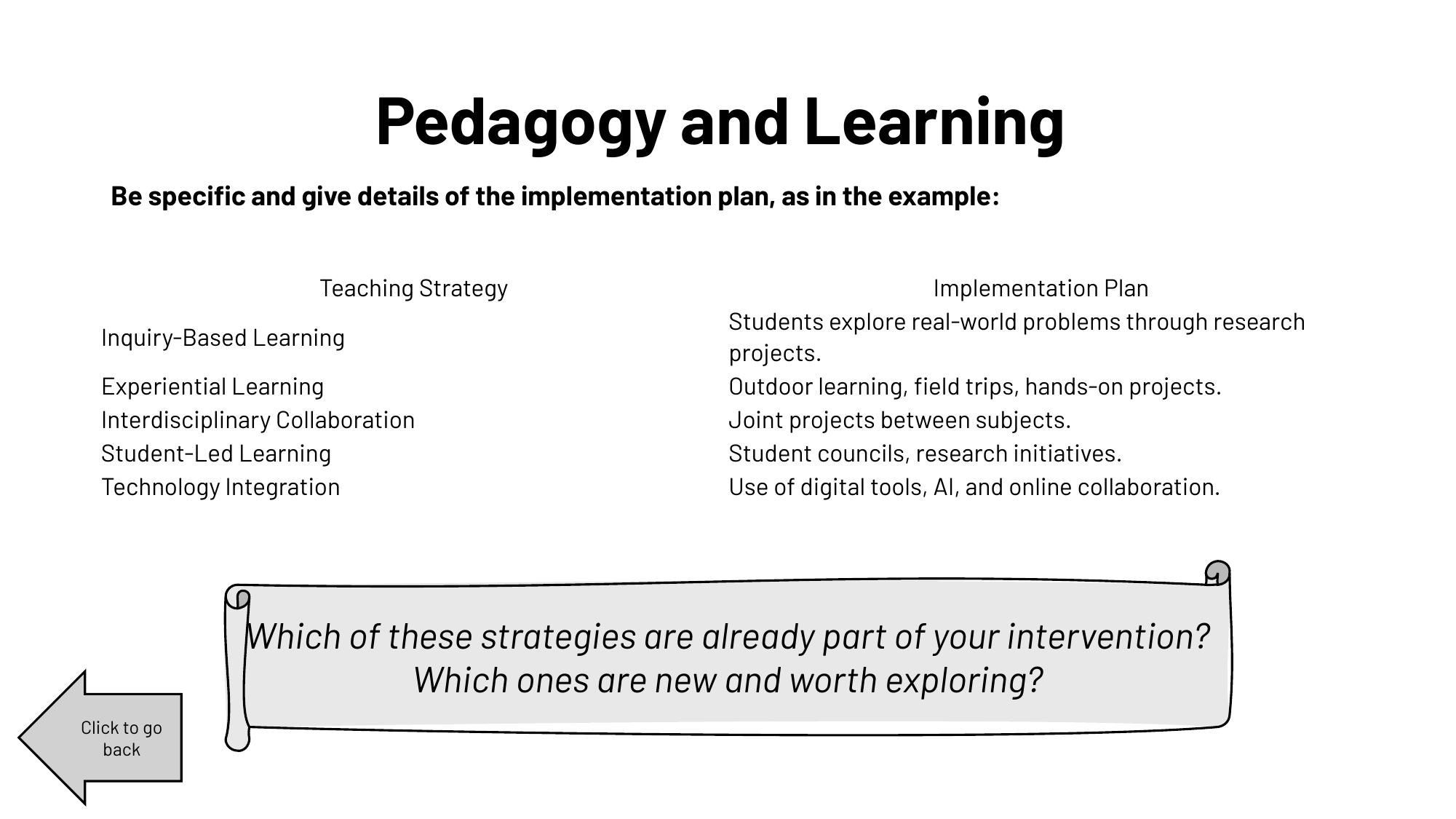

# Pedagogy and Learning
Be specific and give details of the implementation plan, as in the example:

| Teaching Strategy | Implementation Plan |
| --- | --- |
| Inquiry-Based Learning | Students explore real-world problems through research projects. |
| Experiential Learning | Outdoor learning, field trips, hands-on projects. |
| Interdisciplinary Collaboration | Joint projects between subjects. |
| Student-Led Learning | Student councils, research initiatives. |
| Technology Integration | Use of digital tools, AI, and online collaboration. |

Which of these strategies are already part of your intervention? Which ones are new and worth exploring?
Click to go back